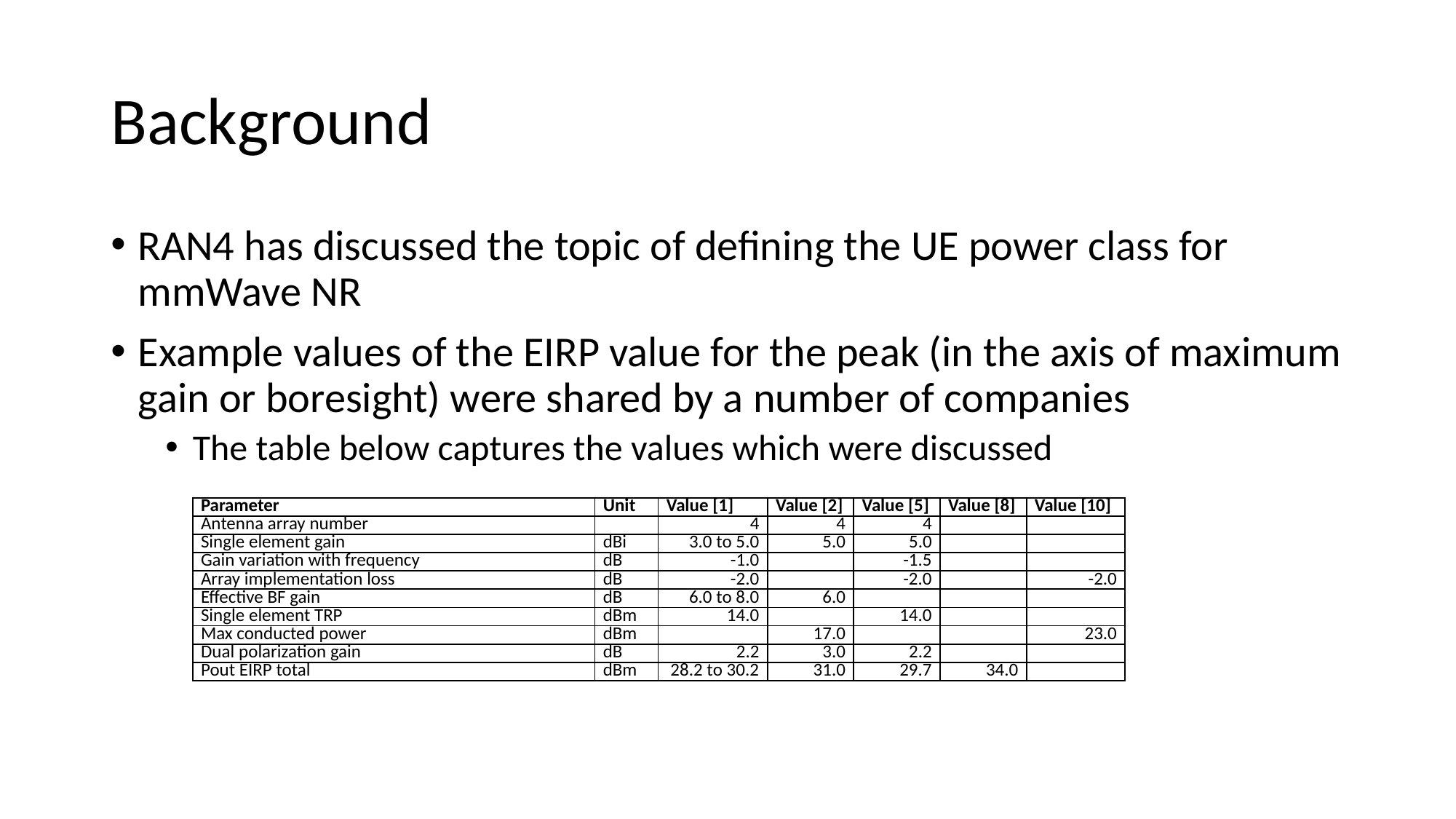

# Background
RAN4 has discussed the topic of defining the UE power class for mmWave NR
Example values of the EIRP value for the peak (in the axis of maximum gain or boresight) were shared by a number of companies
The table below captures the values which were discussed
| Parameter | Unit | Value [1] | Value [2] | Value [5] | Value [8] | Value [10] |
| --- | --- | --- | --- | --- | --- | --- |
| Antenna array number |  | 4 | 4 | 4 |  |  |
| Single element gain | dBi | 3.0 to 5.0 | 5.0 | 5.0 |  |  |
| Gain variation with frequency | dB | -1.0 |  | -1.5 |  |  |
| Array implementation loss | dB | -2.0 |  | -2.0 |  | -2.0 |
| Effective BF gain | dB | 6.0 to 8.0 | 6.0 |  |  |  |
| Single element TRP | dBm | 14.0 |  | 14.0 |  |  |
| Max conducted power | dBm |  | 17.0 |  |  | 23.0 |
| Dual polarization gain | dB | 2.2 | 3.0 | 2.2 |  |  |
| Pout EIRP total | dBm | 28.2 to 30.2 | 31.0 | 29.7 | 34.0 |  |